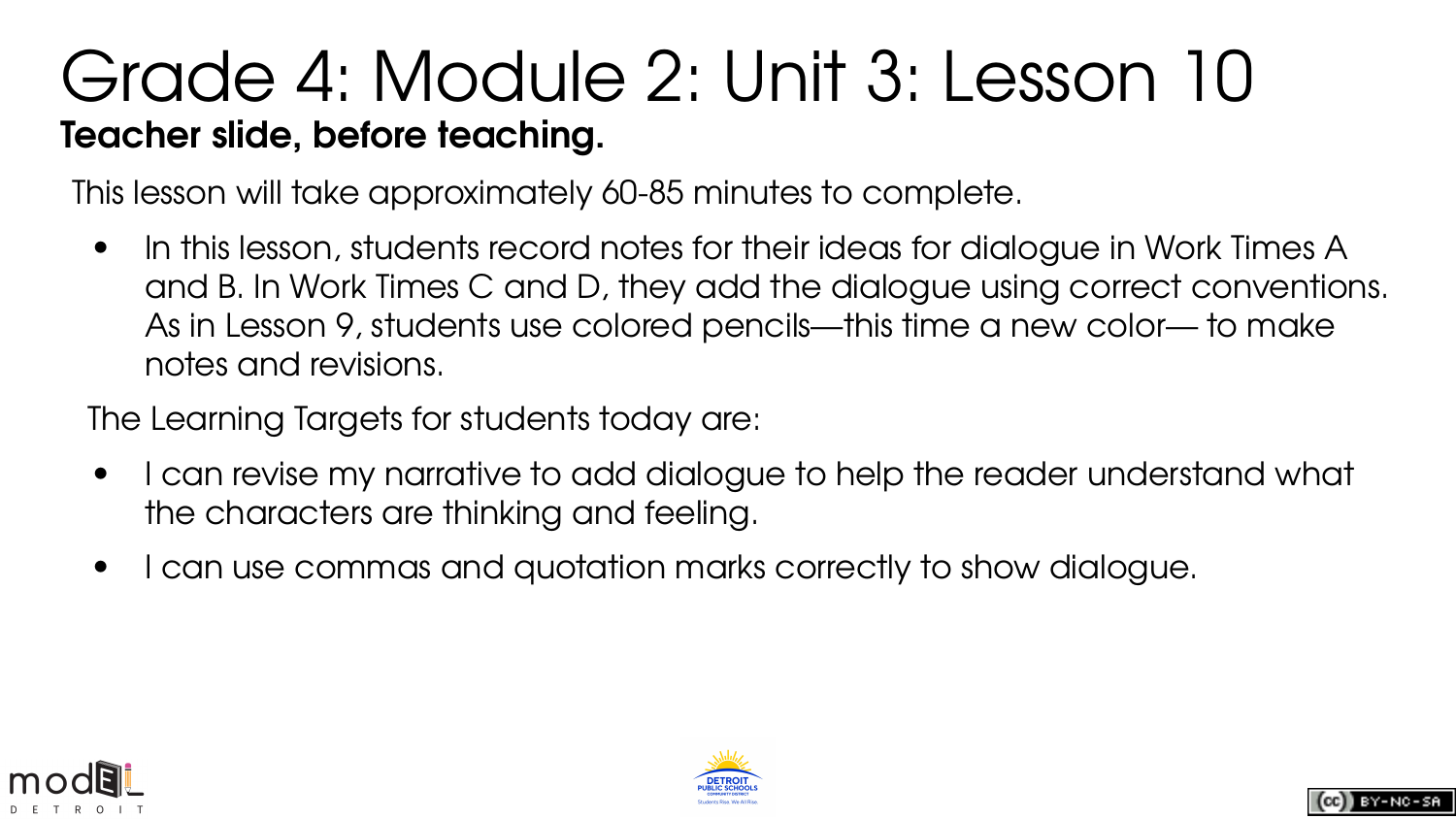

# Grade 4: Module 2: Unit 3: Lesson 10
Teacher slide, before teaching.
This lesson will take approximately 60-85 minutes to complete.
In this lesson, students record notes for their ideas for dialogue in Work Times A and B. In Work Times C and D, they add the dialogue using correct conventions. As in Lesson 9, students use colored pencils—this time a new color— to make notes and revisions.
The Learning Targets for students today are:
I can revise my narrative to add dialogue to help the reader understand what the characters are thinking and feeling.
I can use commas and quotation marks correctly to show dialogue.